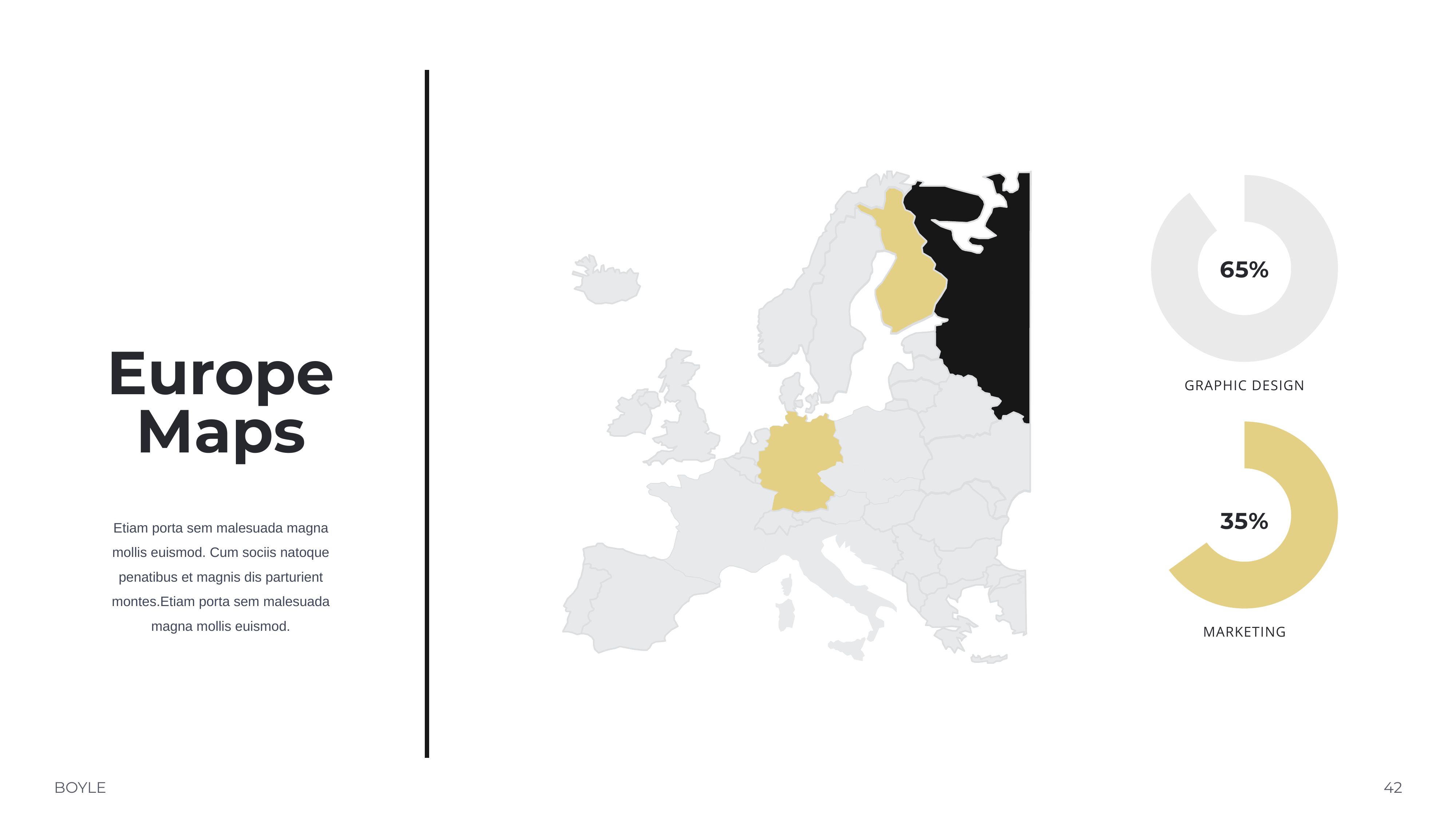

### Chart

| Category | Sales |
|---|---|
| 1st Qtr | 90.0 |
| 2nd Qtr | 10.0 |
65%
GRAPHIC DESIGN

### Chart

| Category | Sales |
|---|---|
| 1st Qtr | 65.0 |
| 2nd Qtr | 35.0 |
35%
MARKETING

Europe
Maps

Etiam porta sem malesuada magna mollis euismod. Cum sociis natoque penatibus et magnis dis parturient montes.Etiam porta sem malesuada magna mollis euismod.

BOYLE
42